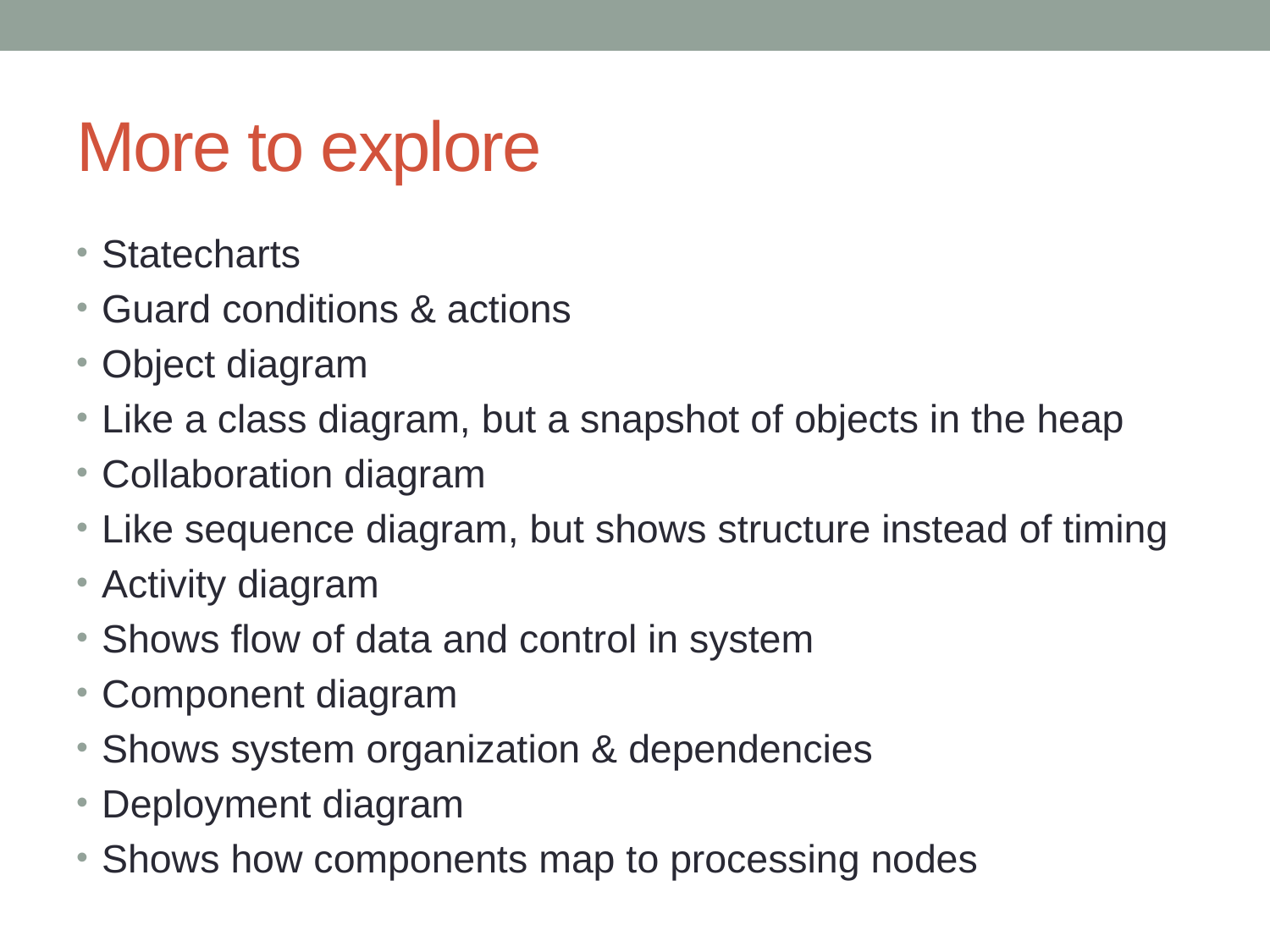

# More to explore
Statecharts
Guard conditions & actions
Object diagram
Like a class diagram, but a snapshot of objects in the heap
Collaboration diagram
Like sequence diagram, but shows structure instead of timing
Activity diagram
Shows flow of data and control in system
Component diagram
Shows system organization & dependencies
Deployment diagram
Shows how components map to processing nodes